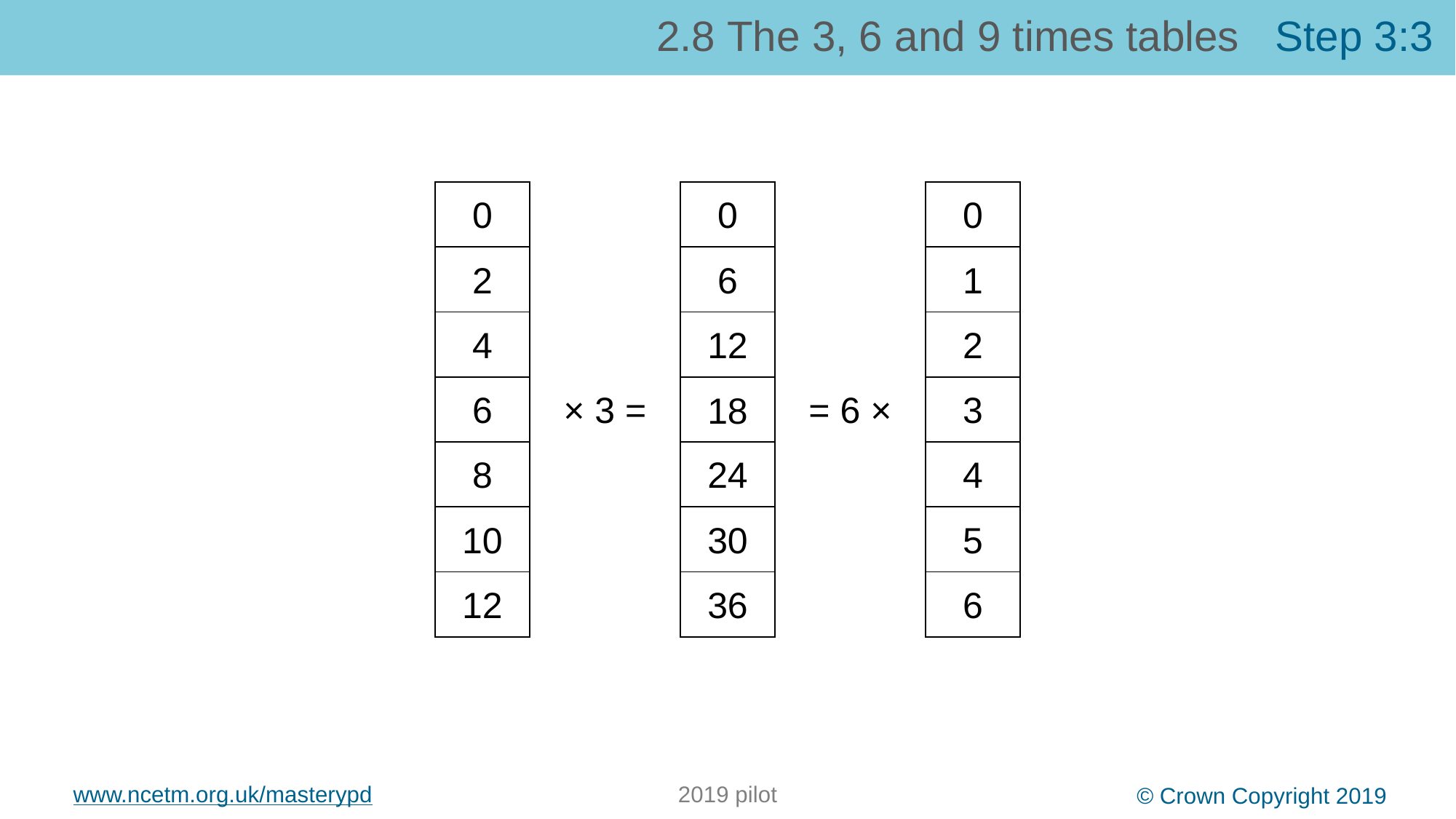

2.8 The 3, 6 and 9 times tables   Step 3:3
| 0 | × 3 = | 0 | = 6 × | 0 |
| --- | --- | --- | --- | --- |
| 2 |  | 10 |  | 1 |
| 4 |  |  |  | 2 |
| 6 |  |  |  | 3 |
| 8 |  |  |  | 4 |
| 10 |  |  |  | 5 |
| 12 |  |  |  | 6 |
6
12
18
24
30
36